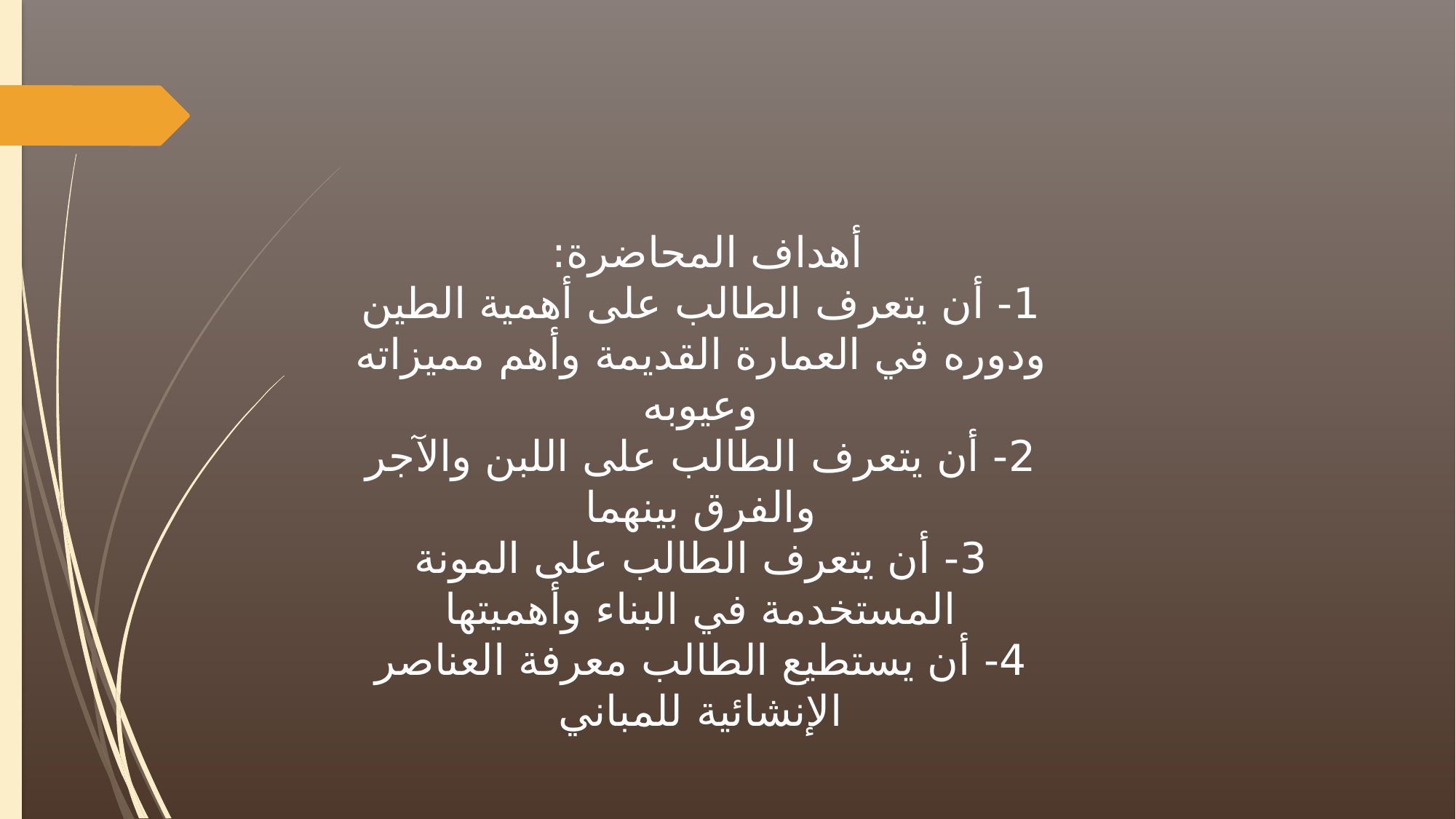

أهداف المحاضرة:
1- أن يتعرف الطالب على أهمية الطين ودوره في العمارة القديمة وأهم مميزاته وعيوبه
2- أن يتعرف الطالب على اللبن والآجر والفرق بينهما
3- أن يتعرف الطالب على المونة المستخدمة في البناء وأهميتها
4- أن يستطيع الطالب معرفة العناصر الإنشائية للمباني